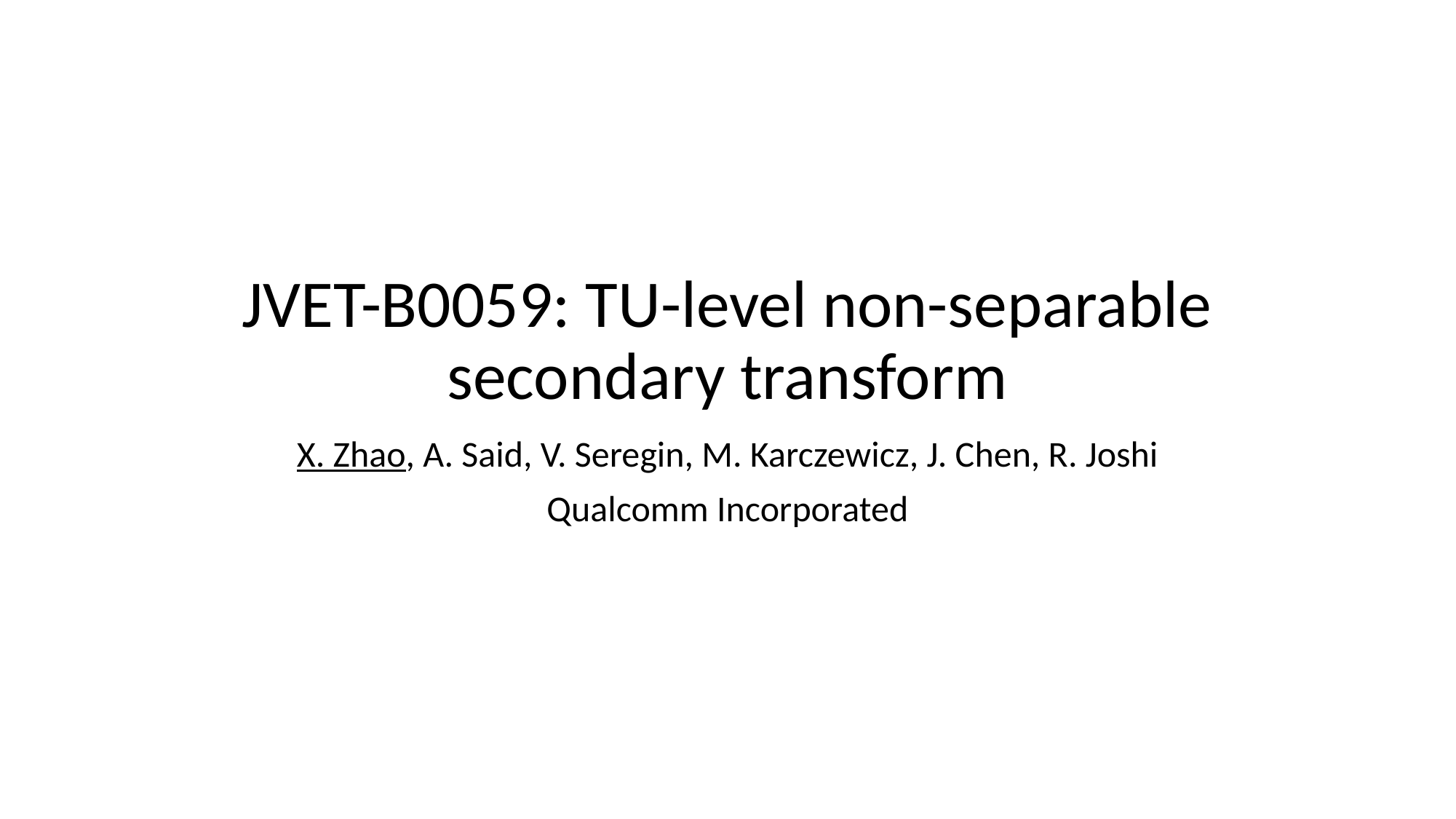

# JVET-B0059: TU-level non-separable secondary transform
X. Zhao, A. Said, V. Seregin, M. Karczewicz, J. Chen, R. Joshi
Qualcomm Incorporated